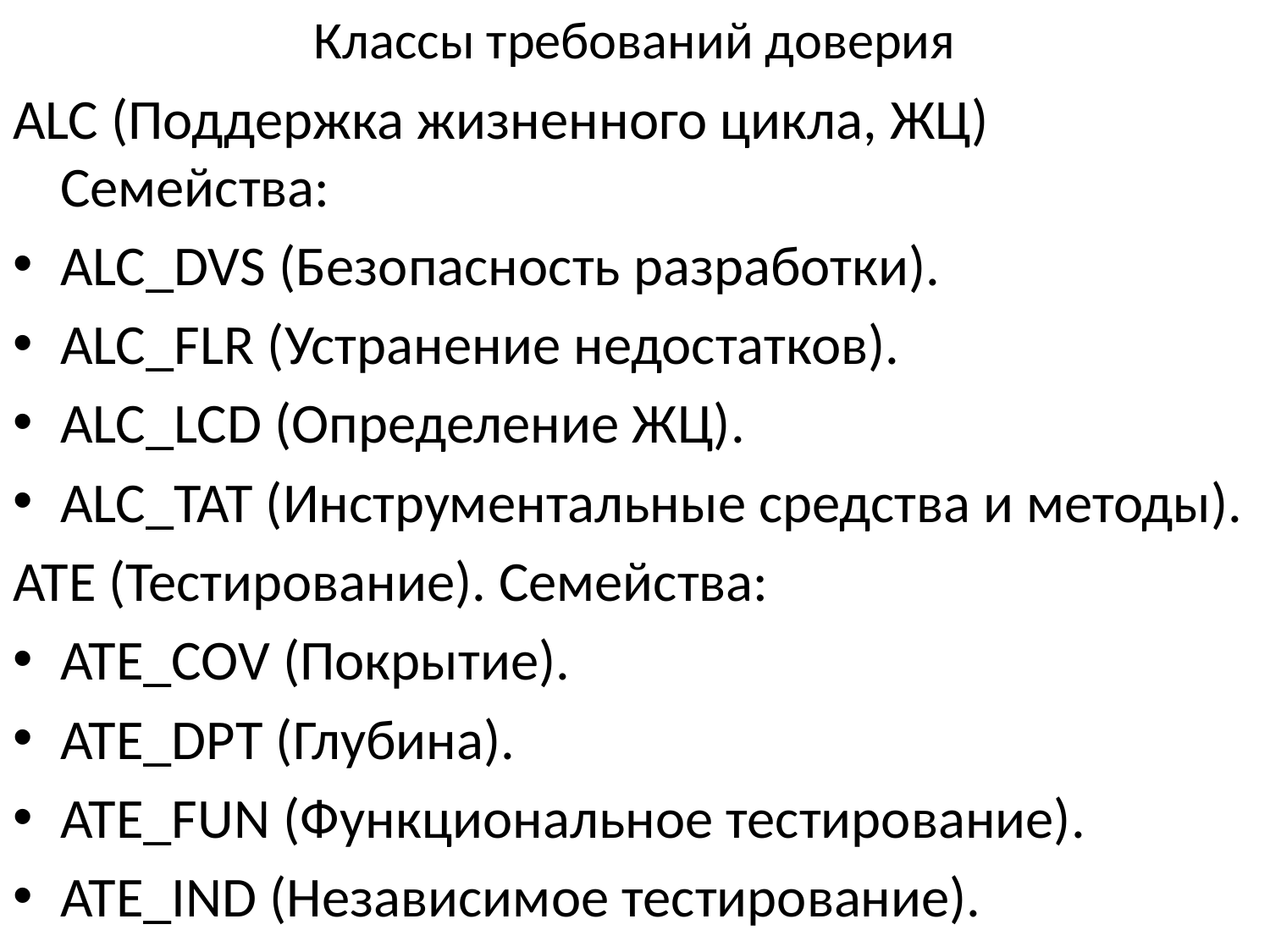

# Классы требований доверия
ALC (Поддержка жизненного цикла, ЖЦ) Семейства:
ALC_DVS (Безопасность разработки).
ALC_FLR (Устранение недостатков).
ALC_LCD (Определение ЖЦ).
ALC_TAT (Инструментальные средства и методы).
ATE (Тестирование). Семейства:
ATE_COV (Покрытие).
ATE_DPT (Глубина).
ATE_FUN (Функциональное тестирование).
ATE_IND (Независимое тестирование).